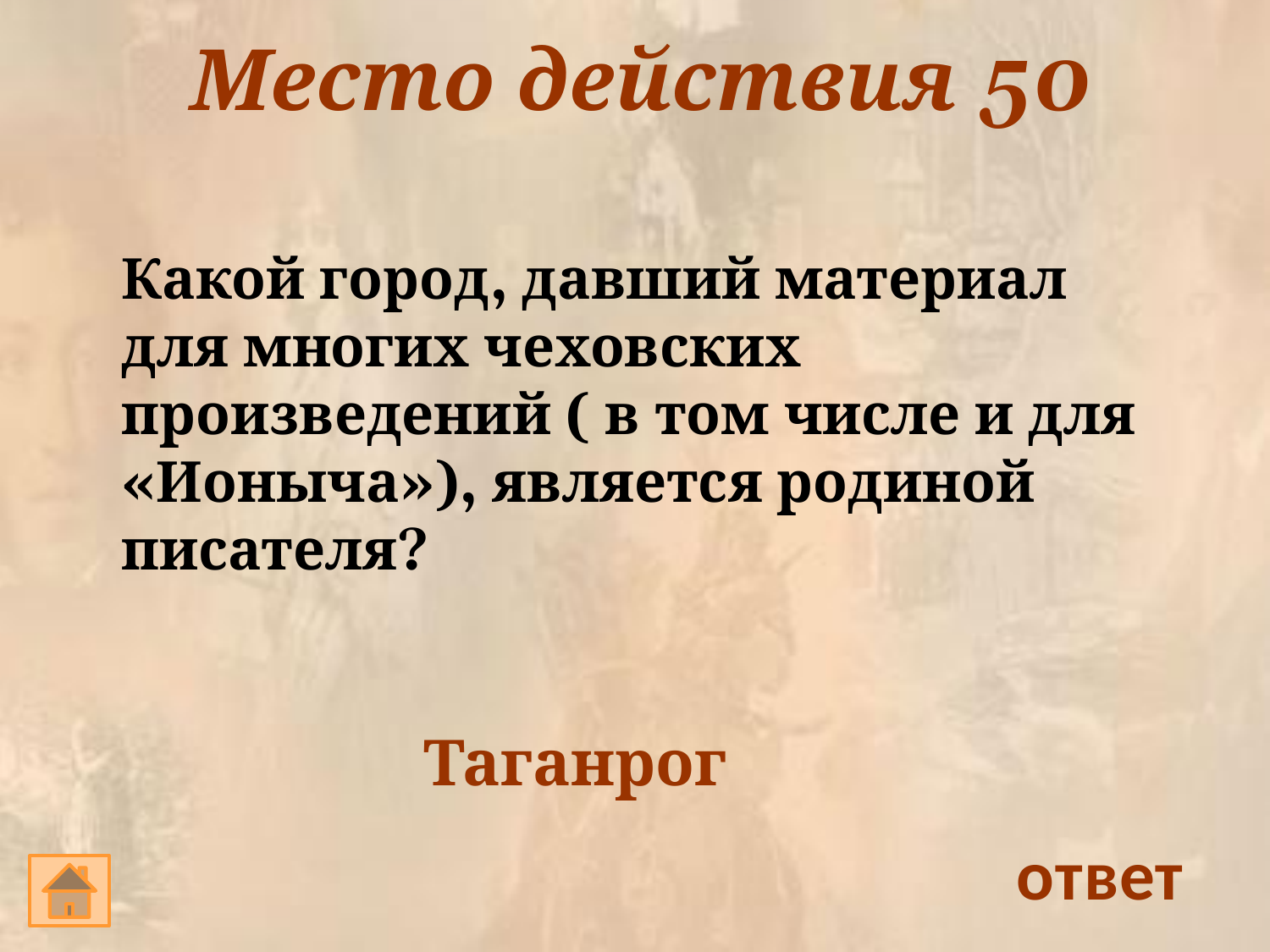

# Место действия 50
Какой город, давший материал для многих чеховских произведений ( в том числе и для «Ионыча»), является родиной писателя?
Таганрог
ответ